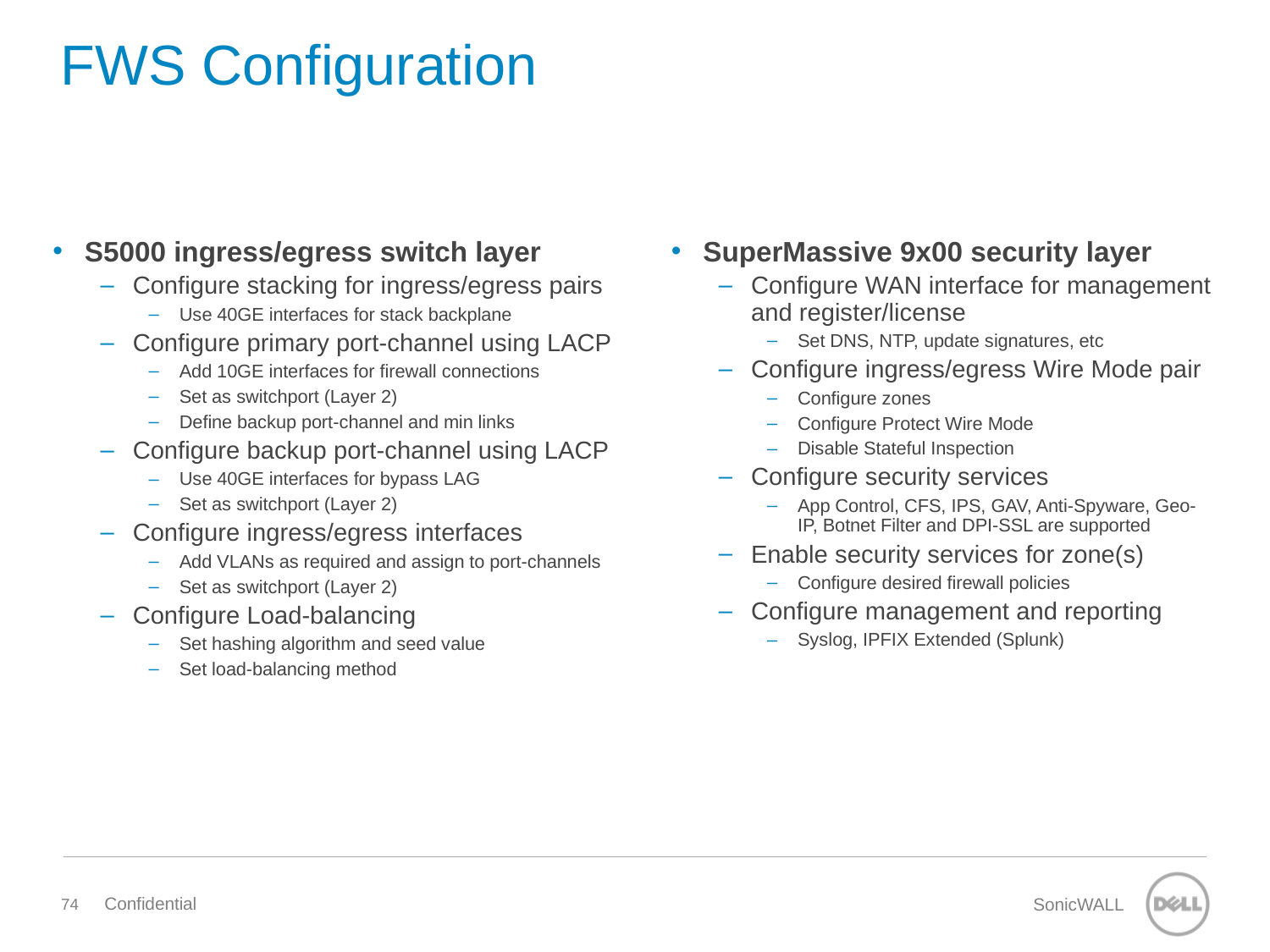

# FWS Configuration
S5000 ingress/egress switch layer
Configure stacking for ingress/egress pairs
Use 40GE interfaces for stack backplane
Configure primary port-channel using LACP
Add 10GE interfaces for firewall connections
Set as switchport (Layer 2)
Define backup port-channel and min links
Configure backup port-channel using LACP
Use 40GE interfaces for bypass LAG
Set as switchport (Layer 2)
Configure ingress/egress interfaces
Add VLANs as required and assign to port-channels
Set as switchport (Layer 2)
Configure Load-balancing
Set hashing algorithm and seed value
Set load-balancing method
SuperMassive 9x00 security layer
Configure WAN interface for management and register/license
Set DNS, NTP, update signatures, etc
Configure ingress/egress Wire Mode pair
Configure zones
Configure Protect Wire Mode
Disable Stateful Inspection
Configure security services
App Control, CFS, IPS, GAV, Anti-Spyware, Geo-IP, Botnet Filter and DPI-SSL are supported
Enable security services for zone(s)
Configure desired firewall policies
Configure management and reporting
Syslog, IPFIX Extended (Splunk)